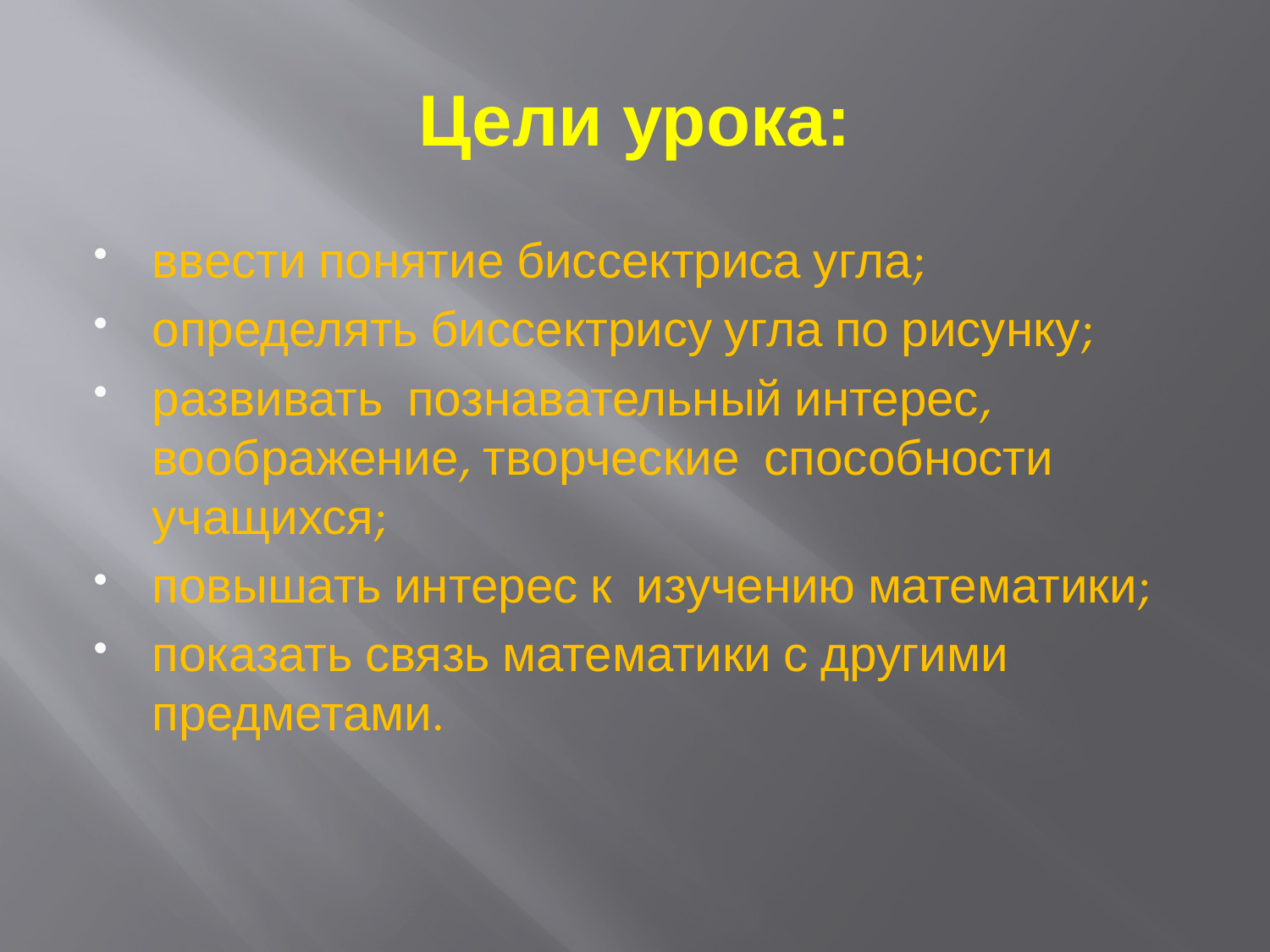

# Цели урока:
ввести понятие биссектриса угла;
определять биссектрису угла по рисунку;
развивать  познавательный интерес, воображение, творческие  способности учащихся;
повышать интерес к  изучению математики;
показать связь математики с другими предметами.